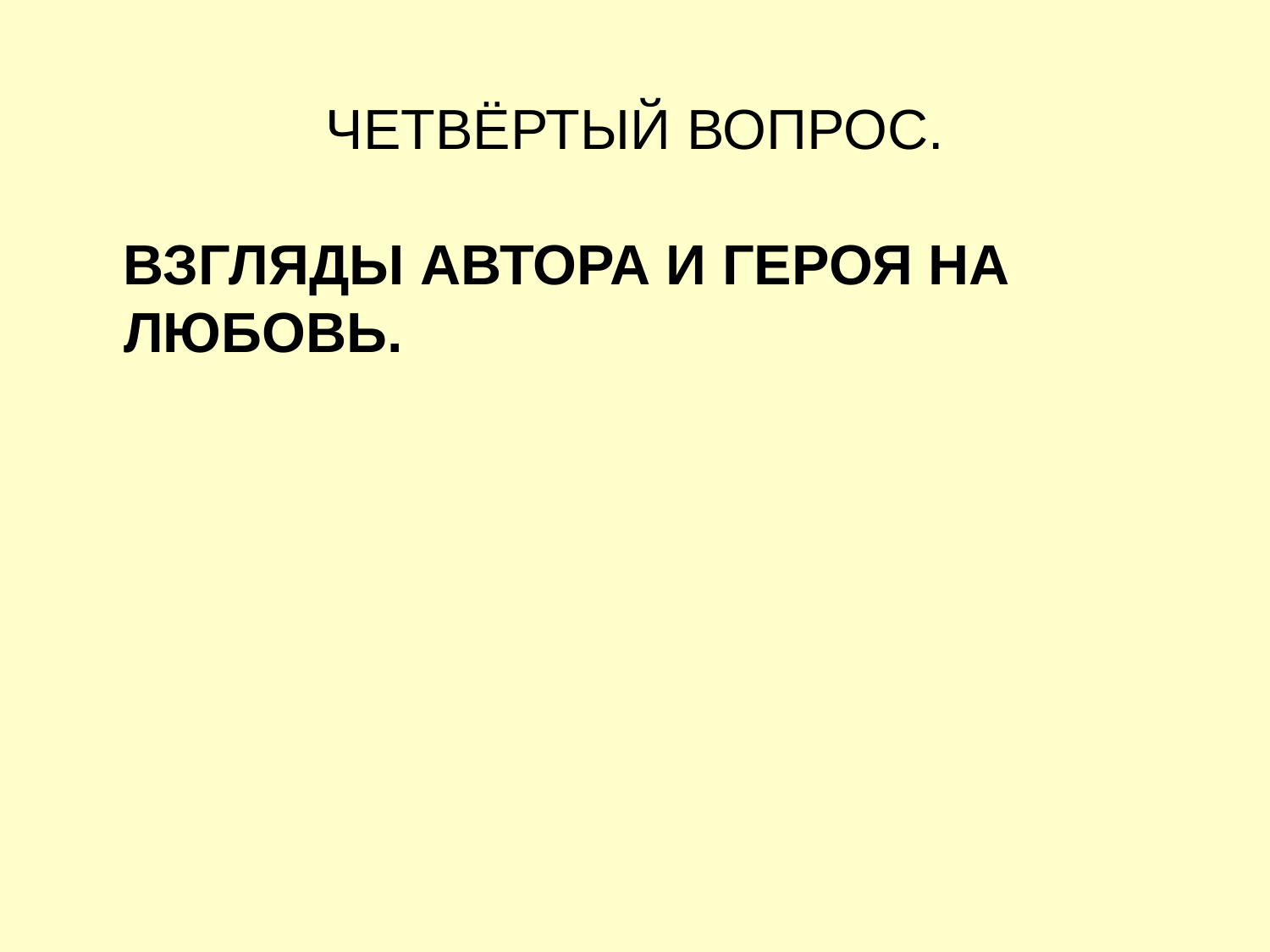

# ЧЕТВЁРТЫЙ ВОПРОС.
   ВЗГЛЯДЫ АВТОРА И ГЕРОЯ НА
ЛЮБОВЬ.